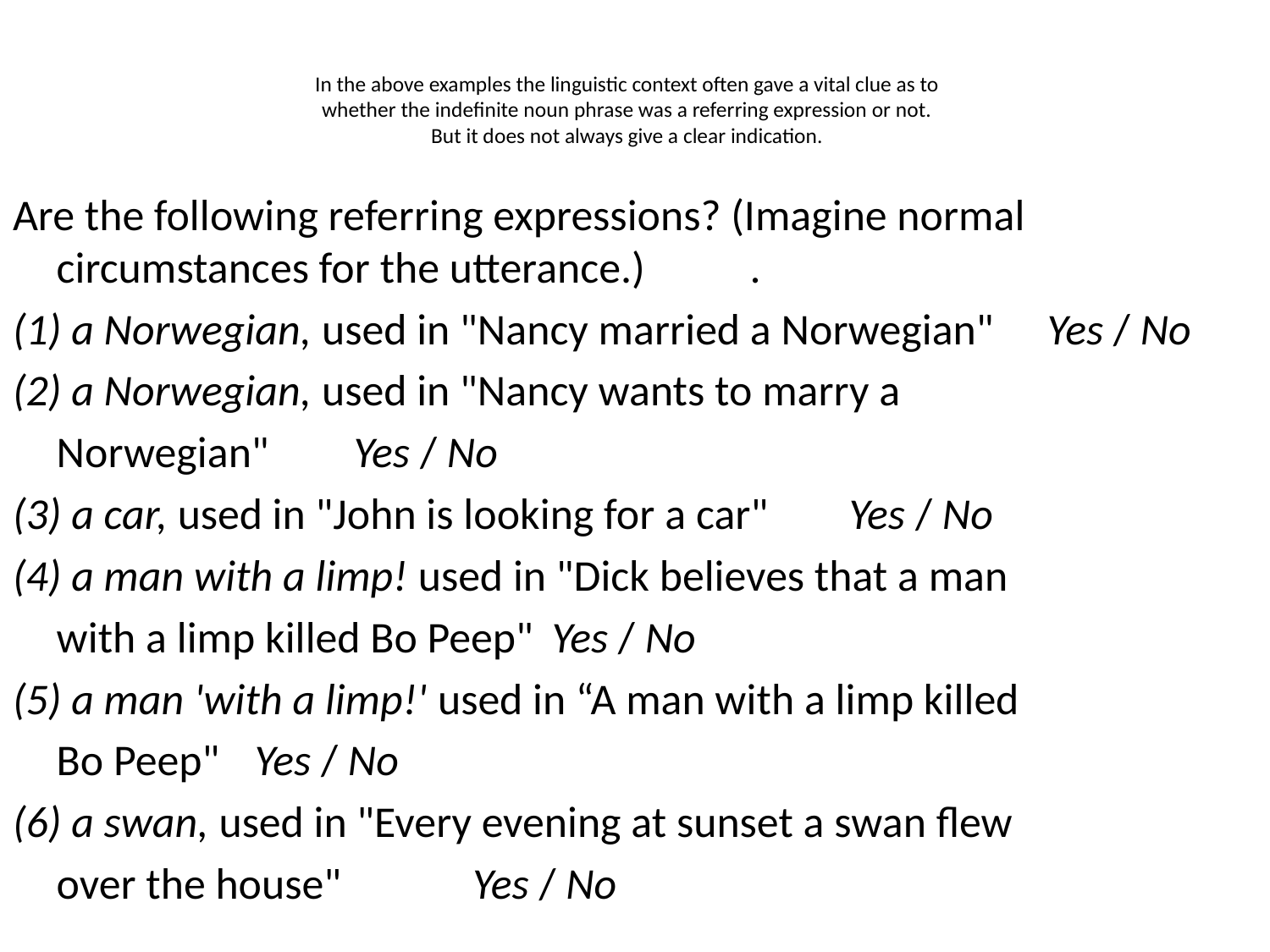

# In the above examples the linguistic context often gave a vital clue as to whether the indefinite noun phrase was a referring expression or not. But it does not always give a clear indication.
Are the following referring expressions? (Imagine normal circumstances for the utterance.) 	.
(1) a Norwegian, used in "Nancy married a Norwegian" 								Yes / No
(2) a Norwegian, used in "Nancy wants to marry a
	Norwegian" 					Yes / No
(3) a car, used in "John is looking for a car" 	Yes / No
(4) a man with a limp! used in "Dick believes that a man
	with a limp killed Bo Peep" 		Yes / No
(5) a man 'with a limp!' used in “A man with a limp killed
	Bo Peep" 					Yes / No
(6) a swan, used in "Every evening at sunset a swan flew
	over the house" 	 			  Yes / No